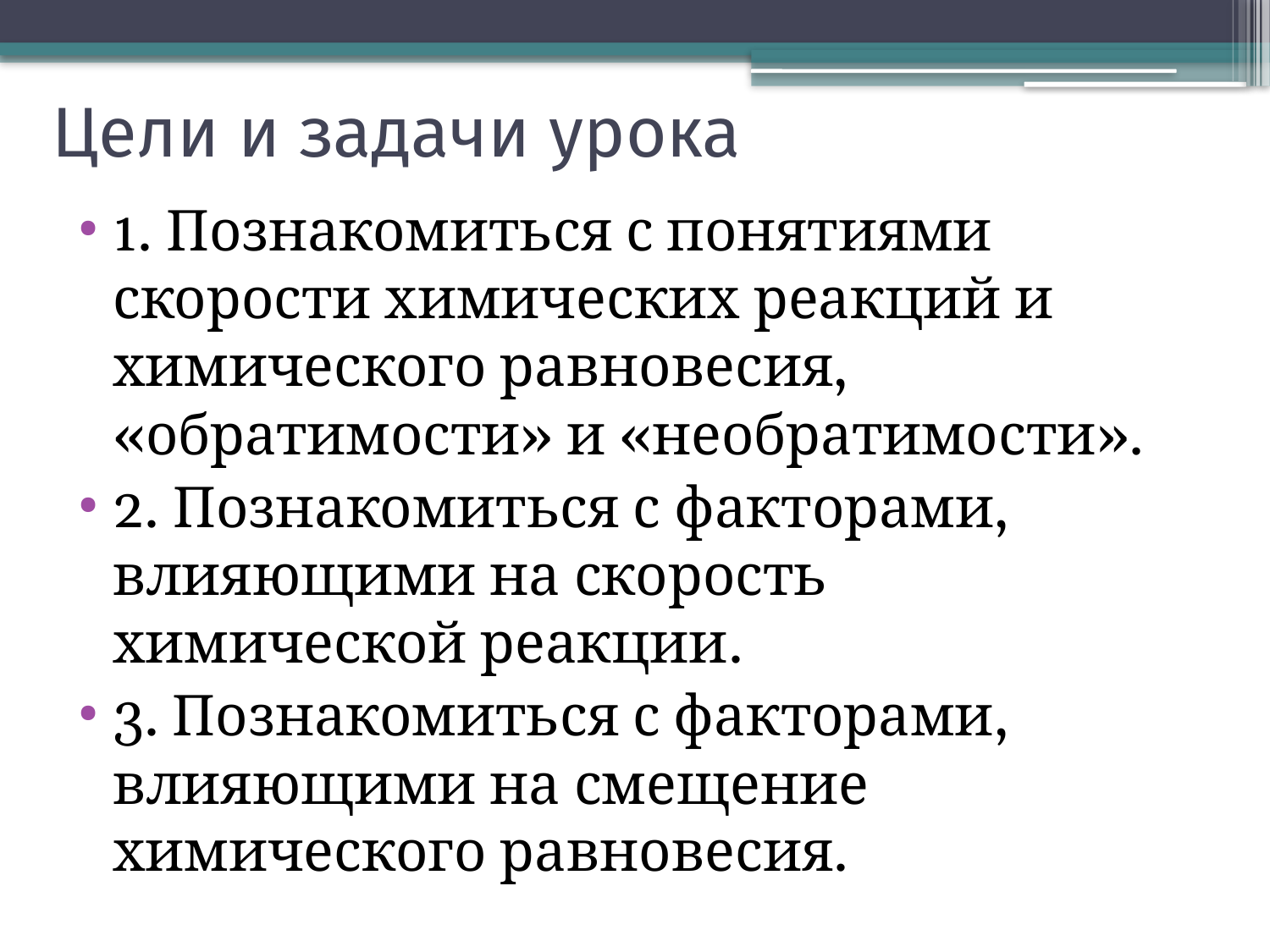

# Цели и задачи урока
1. Познакомиться с понятиями скорости химических реакций и химического равновесия, «обратимости» и «необратимости».
2. Познакомиться с факторами, влияющими на скорость химической реакции.
3. Познакомиться с факторами, влияющими на смещение химического равновесия.